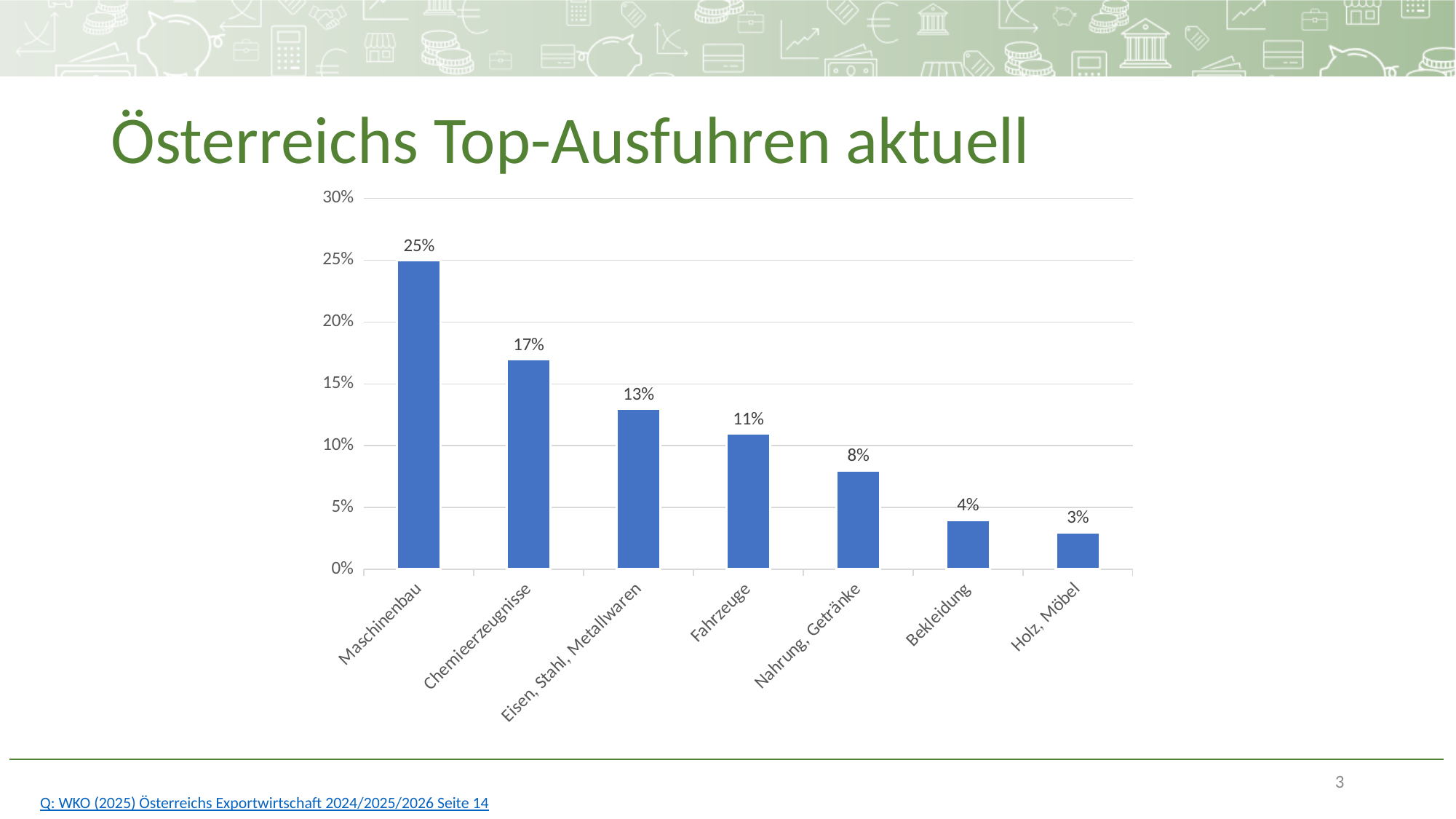

# Österreichs Top-Ausfuhren aktuell

### Chart

| Category | Spalte1 |
|---|---|
| Maschinenbau | 0.25 |
| Chemieerzeugnisse | 0.17 |
| Eisen, Stahl, Metallwaren | 0.13 |
| Fahrzeuge | 0.11 |
| Nahrung, Getränke | 0.08 |
| Bekleidung | 0.04 |
| Holz, Möbel | 0.03 |
3
Q: WKO (2025) Österreichs Exportwirtschaft 2024/2025/2026 Seite 14